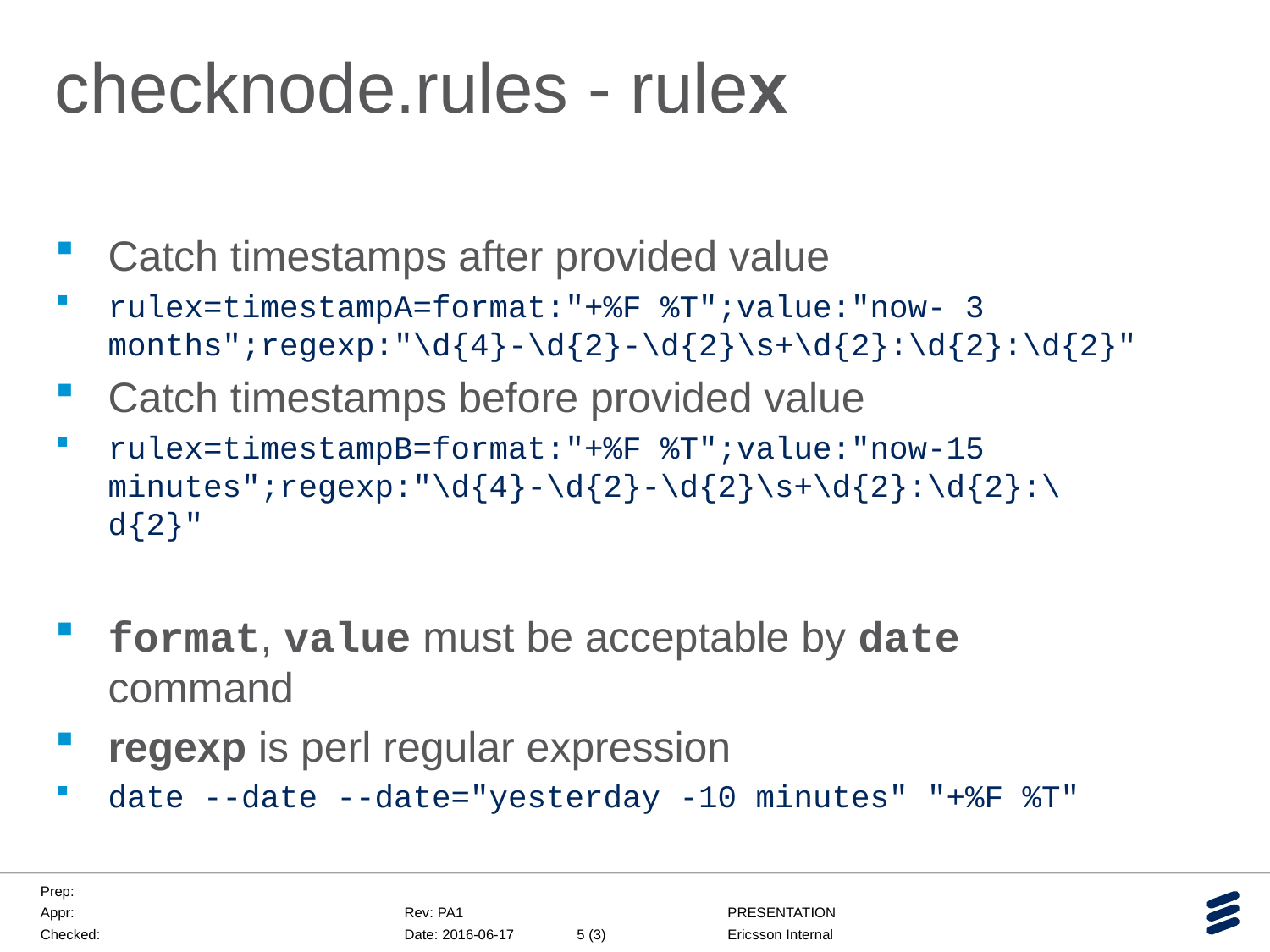

# checknode.rules - rulex
Catch timestamps after provided value
rulex=timestampA=format:"+%F %T";value:"now- 3 months";regexp:"\d{4}-\d{2}-\d{2}\s+\d{2}:\d{2}:\d{2}"
Catch timestamps before provided value
rulex=timestampB=format:"+%F %T";value:"now-15 minutes";regexp:"\d{4}-\d{2}-\d{2}\s+\d{2}:\d{2}:\d{2}"

format, value must be acceptable by date command
regexp is perl regular expression
date --date --date="yesterday -10 minutes" "+%F %T"